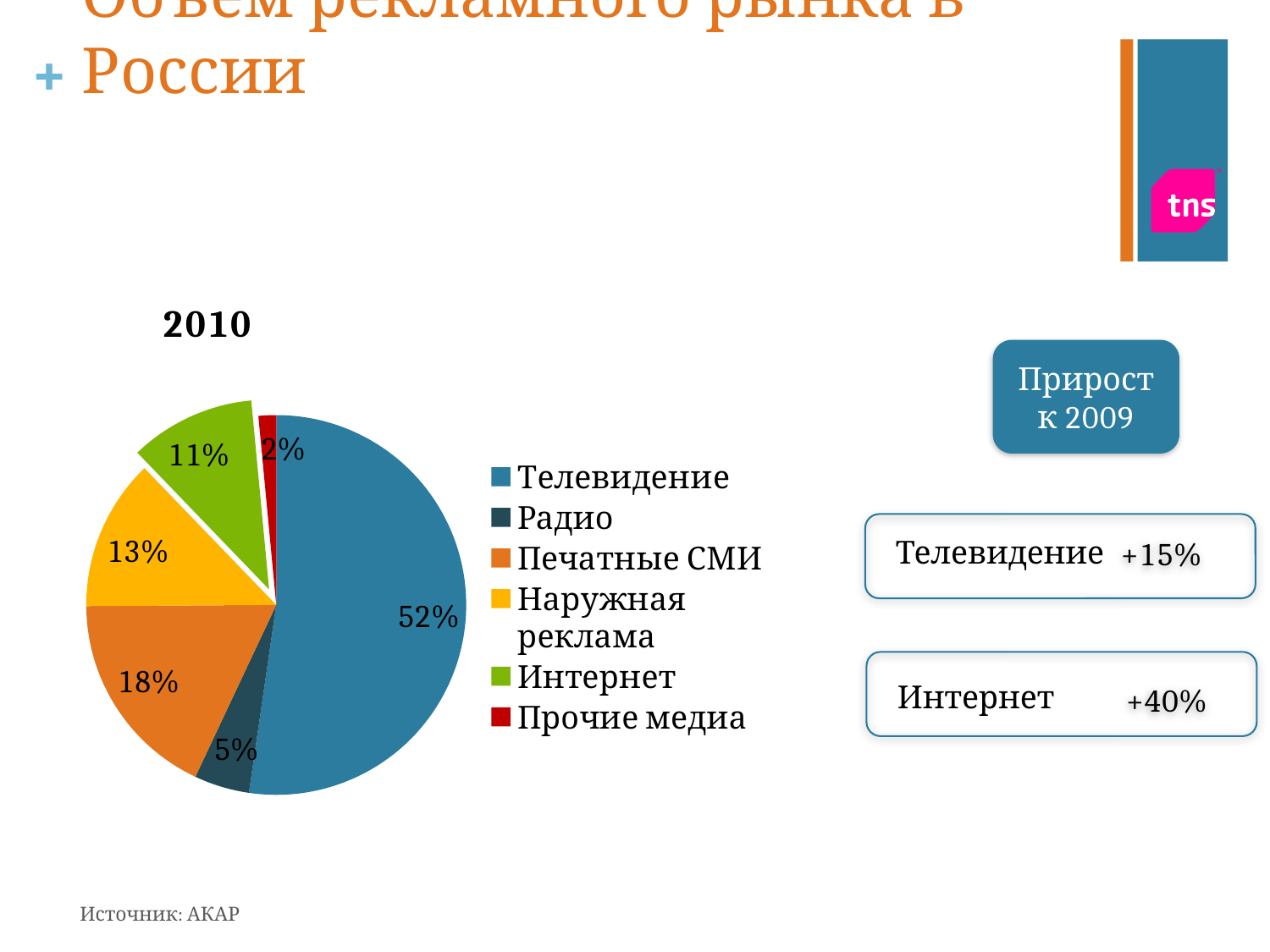

# Объем рекламного рынка в России

### Chart:

| Category | 2010 |
|---|---|
| Телевидение | 52.3 |
| Радио | 4.7 |
| Печатные СМИ | 17.9 |
| Наружная реклама | 12.9 |
| Интернет | 10.7 |
| Прочие медиа | 1.5 |
Прирост к 2009
+15%

Телевидение
+40%

Интернет
Источник: АКАР